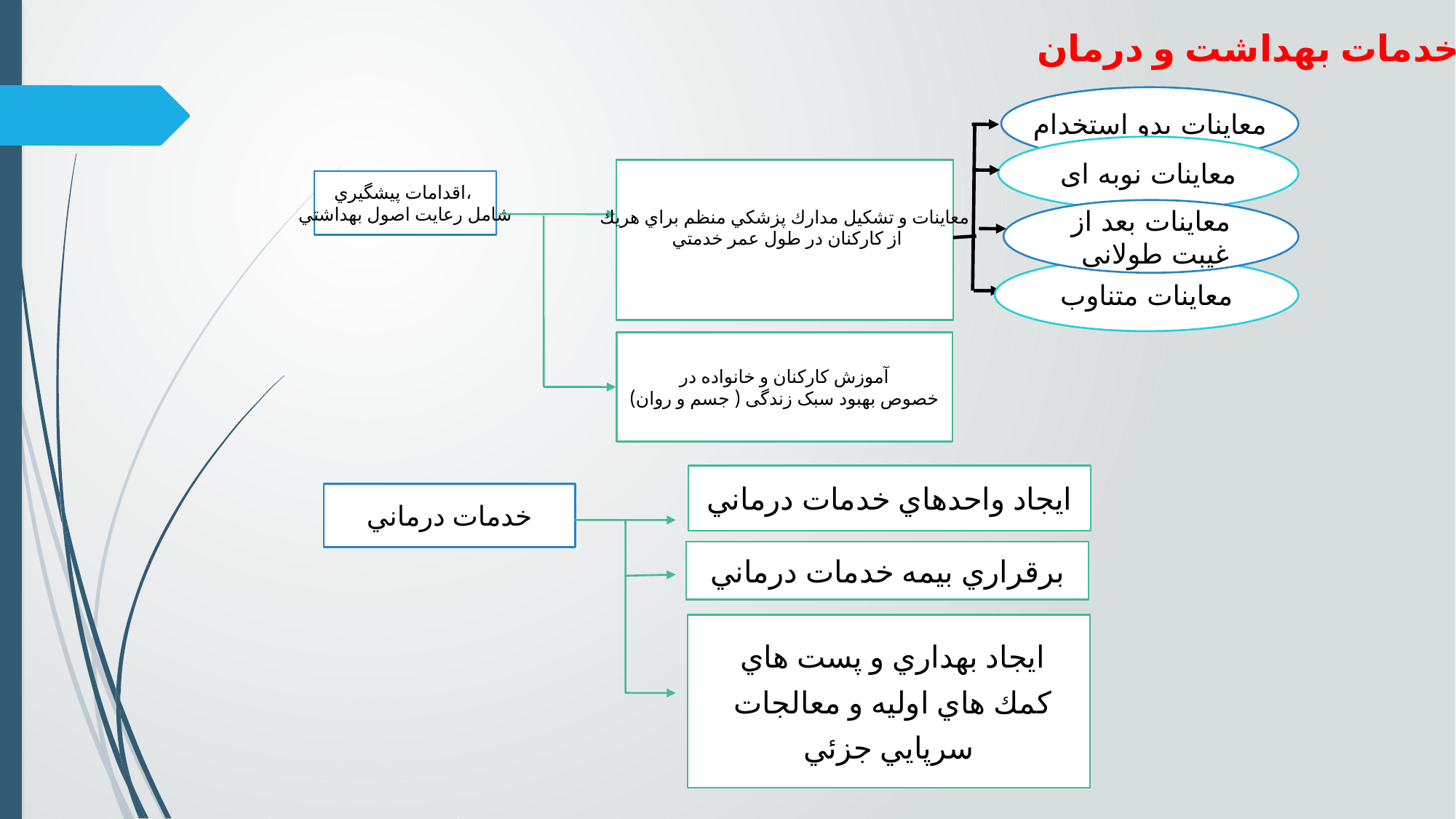

خدمات بهداشت و درمان
معاینات بدو استخدام

معاینات نوبه ای
معاينات و تشكيل مدارك پزشكي منظم براي هريك
 از كاركنان در طول عمر خدمتي

آموزش کارکنان و خانواده در
خصوص بهبود سبک زندگی ( جسم و روان)

معاینات بعد از
 غیبت طولانی
معاینات متناوب
اقدامات پيشگيري،
شامل رعايت اصول بهداشتي
ايجاد واحدهاي خدمات درماني

برقراري بيمه خدمات درماني
ايجاد بهداري و پست هاي
كمك هاي اوليه و معالجات
سرپايي جزئي
خدمات درماني